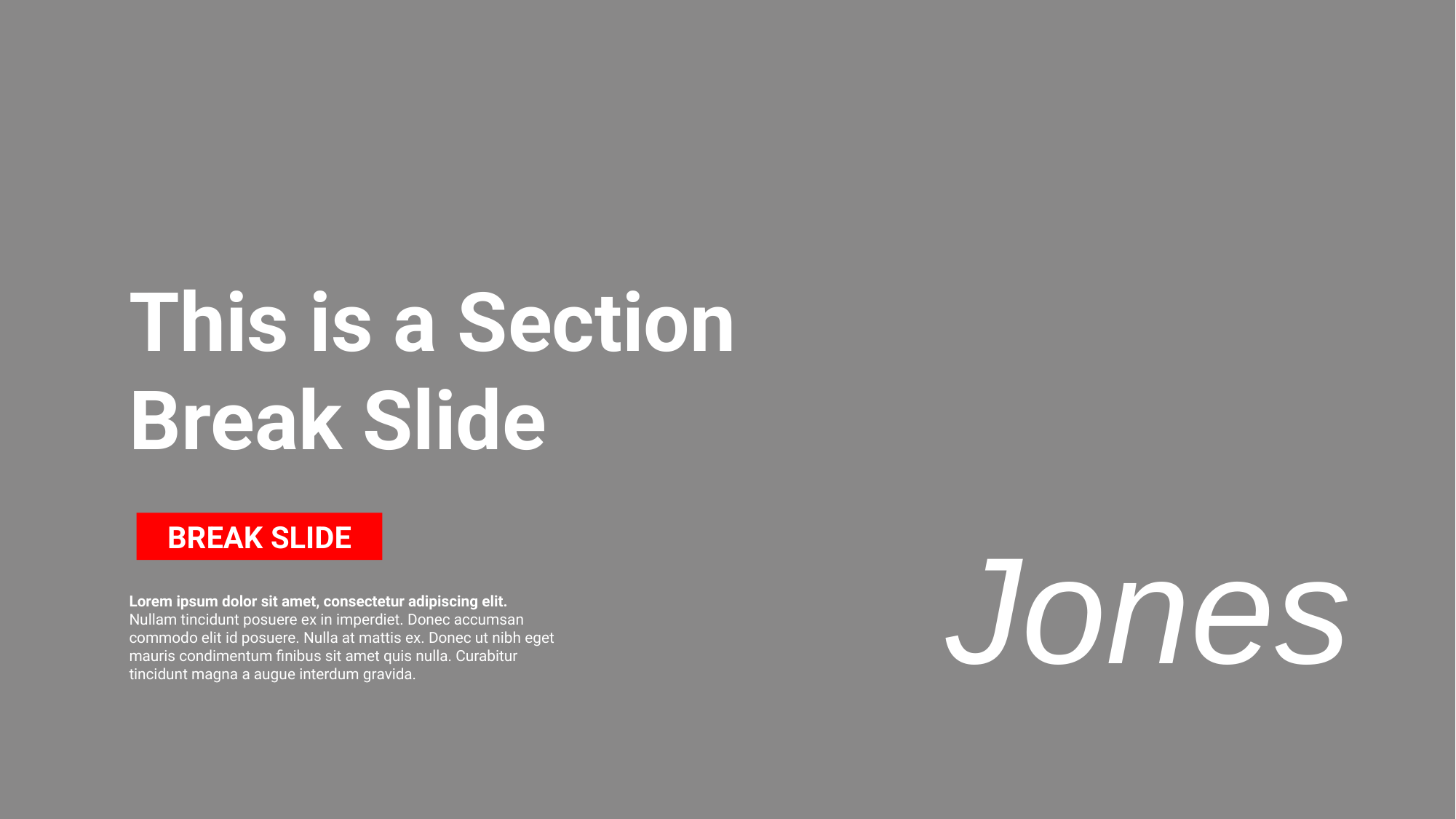

This is a Section Break Slide
Jones
BREAK SLIDE
Lorem ipsum dolor sit amet, consectetur adipiscing elit. Nullam tincidunt posuere ex in imperdiet. Donec accumsan commodo elit id posuere. Nulla at mattis ex. Donec ut nibh eget mauris condimentum finibus sit amet quis nulla. Curabitur tincidunt magna a augue interdum gravida.